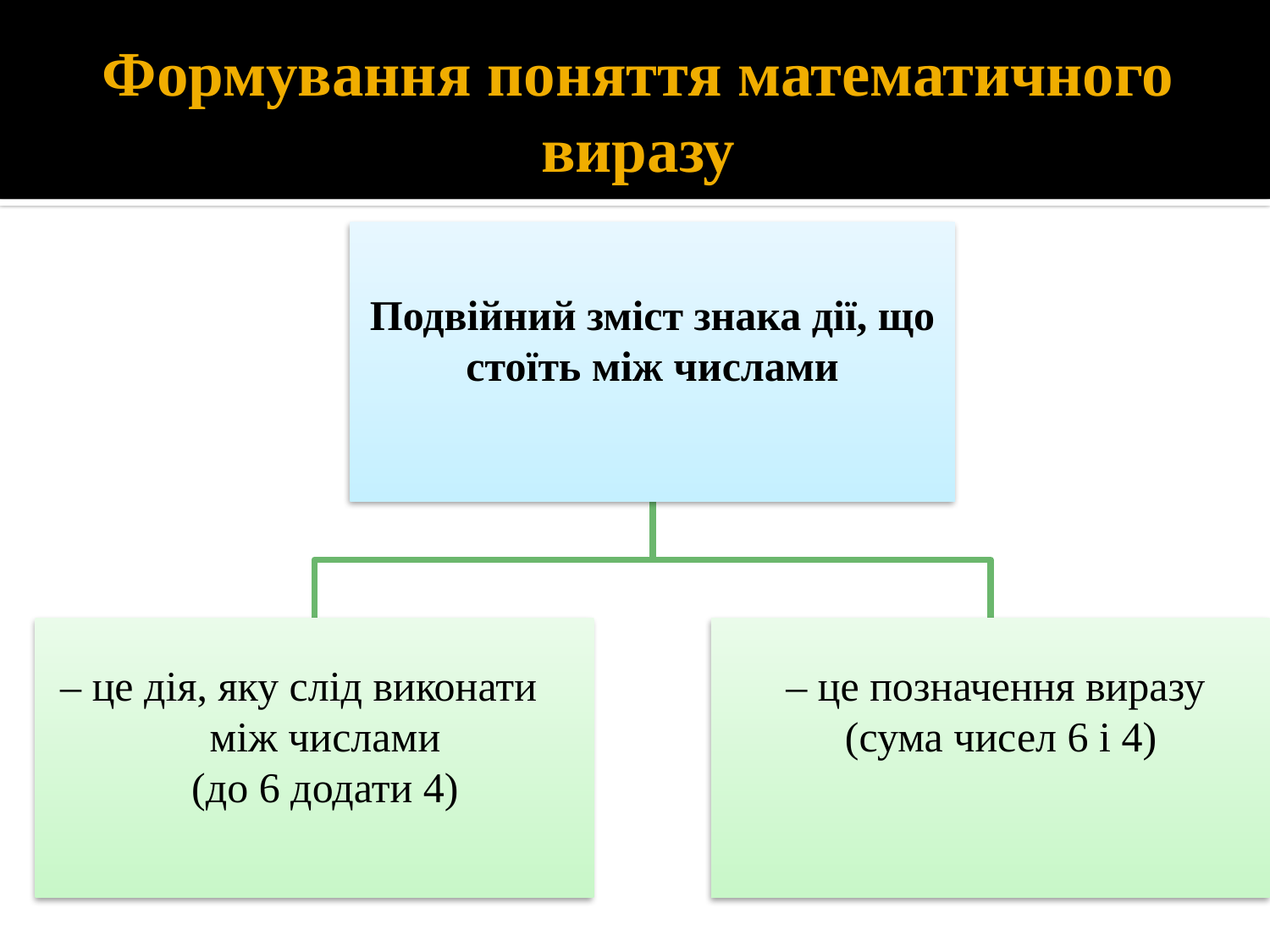

# Формування поняття математичного виразу
Подвійний зміст знака дії, що стоїть між числами

  – це дія, яку слід виконати         між числами
  (до 6 додати 4)

  – це позначення виразу
  (сума чисел 6 і 4)